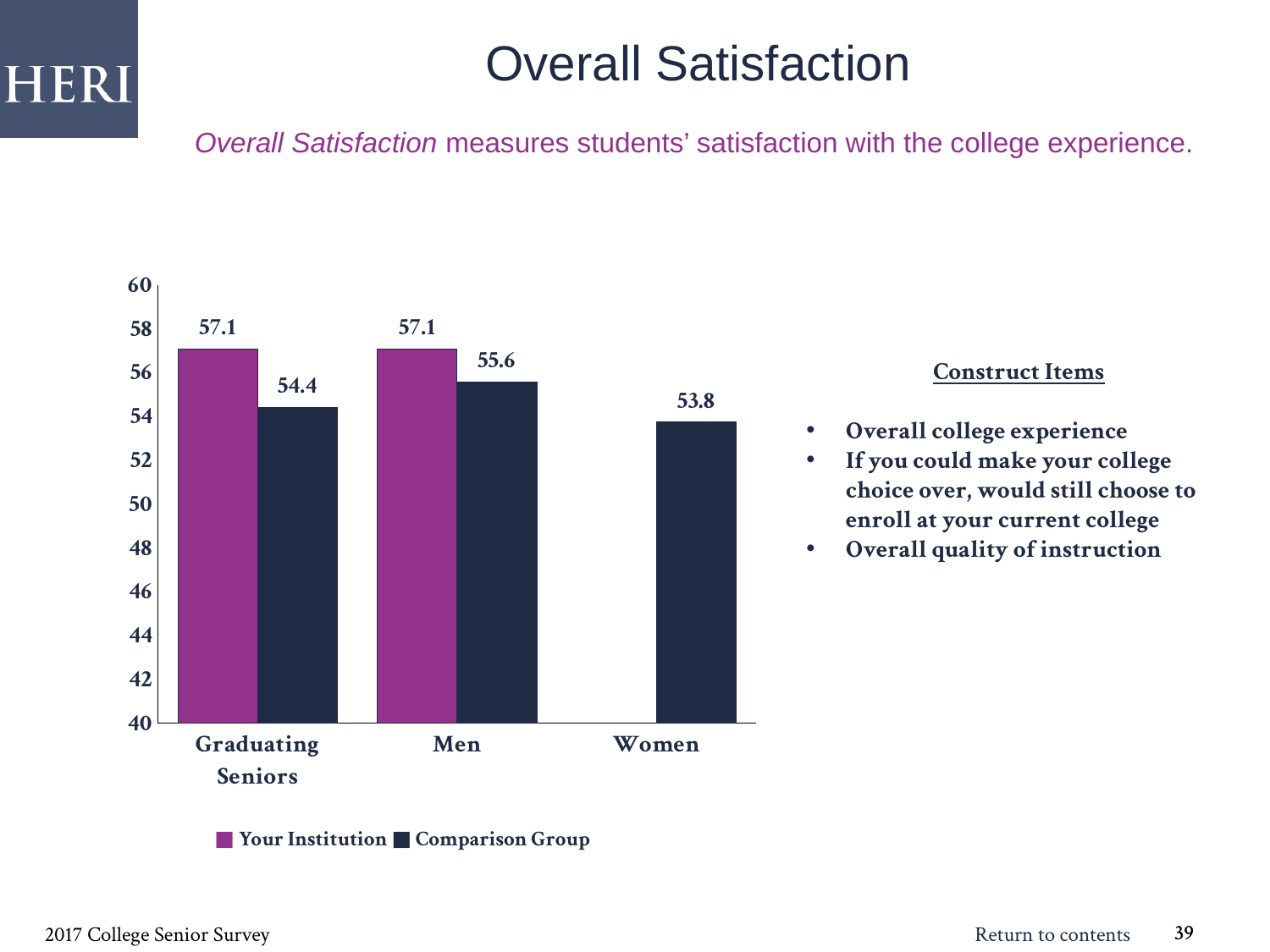

Overall Satisfaction
Overall Satisfaction measures students’ satisfaction with the college experience.

### Chart

| Category | Institution | Comparison |
|---|---|---|
| Graduating Seniors | 57.09 | 54.41 |
| Men | 57.09 | 55.58 |
| Women | 0.0 | 53.75 |
	Construct Items

Overall college experience
If you could make your college choice over, would still choose to enroll at your current college
Overall quality of instruction

■ Your Institution ■ Comparison Group
2017 College Senior Survey
39
39